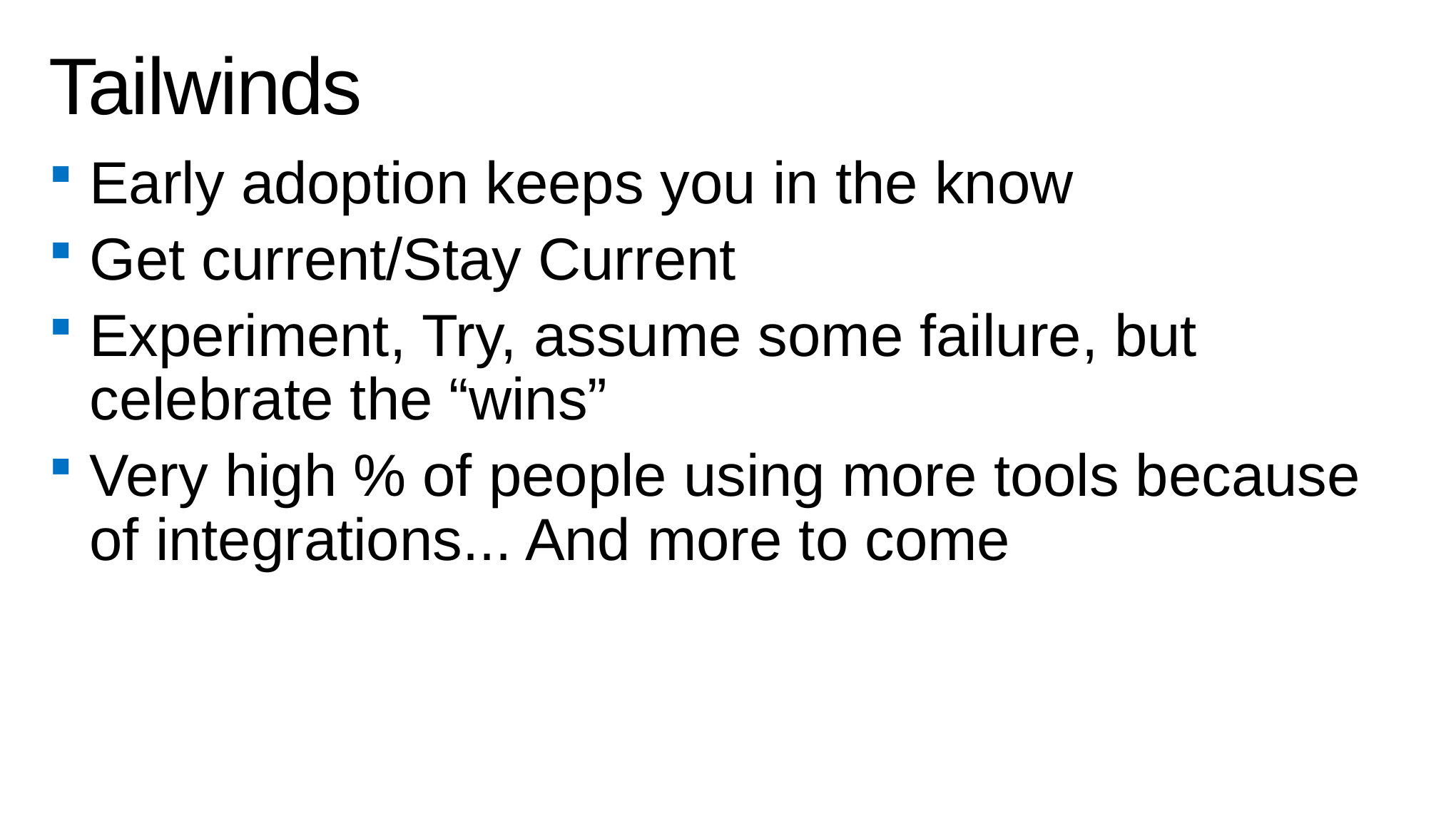

# Tailwinds
Early adoption keeps you in the know
Get current/Stay Current
Experiment, Try, assume some failure, but celebrate the “wins”
Very high % of people using more tools because of integrations... And more to come